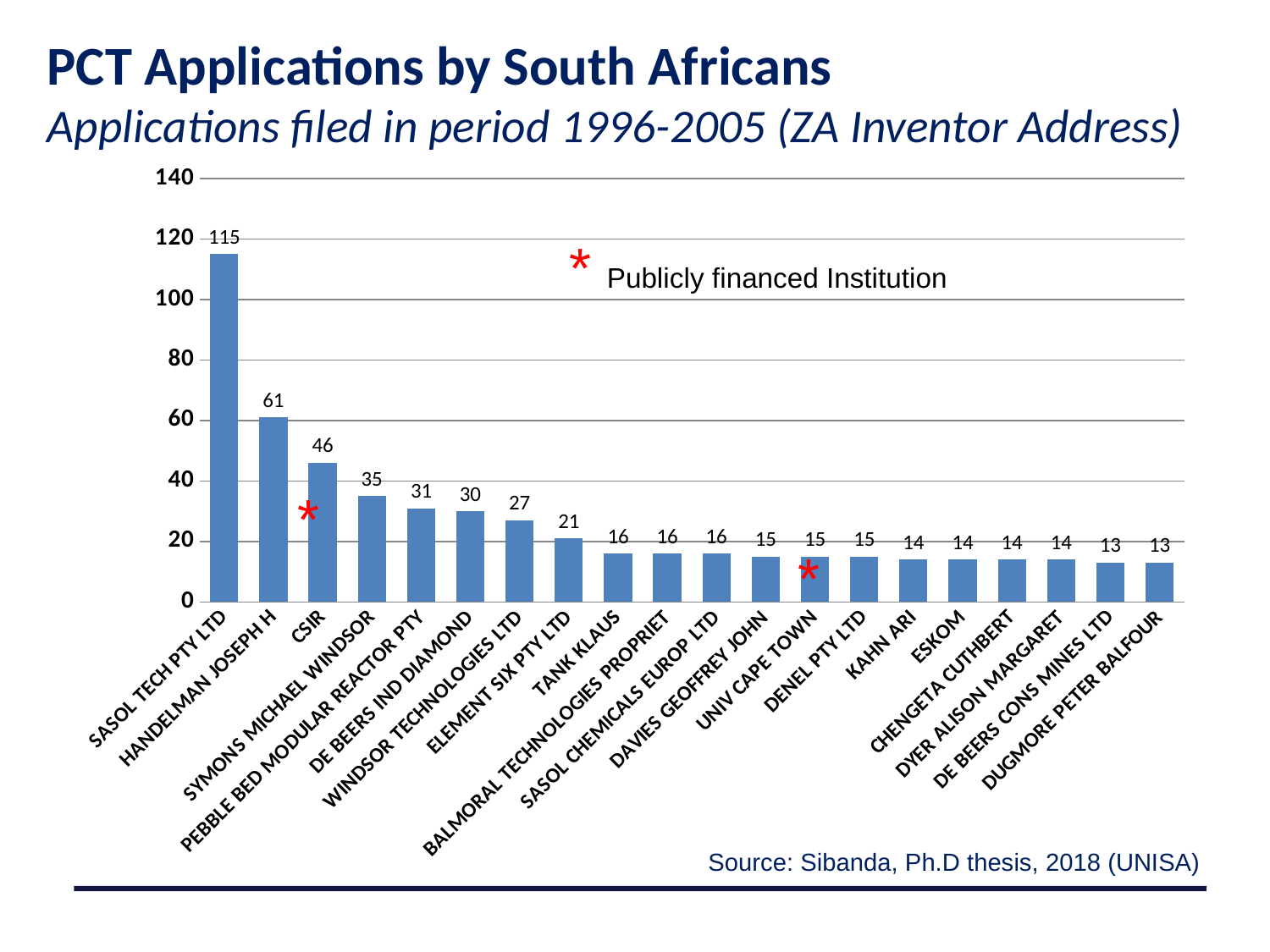

PCT Applications by South Africans
Applications filed in period 1996-2005 (ZA Inventor Address)

### Chart

| Category |  |
|---|---|
| SASOL TECH PTY LTD | 115.0 |
| HANDELMAN JOSEPH H | 61.0 |
| CSIR | 46.0 |
| SYMONS MICHAEL WINDSOR | 35.0 |
| PEBBLE BED MODULAR REACTOR PTY | 31.0 |
| DE BEERS IND DIAMOND | 30.0 |
| WINDSOR TECHNOLOGIES LTD | 27.0 |
| ELEMENT SIX PTY LTD | 21.0 |
| TANK KLAUS | 16.0 |
| BALMORAL TECHNOLOGIES PROPRIET | 16.0 |
| SASOL CHEMICALS EUROP LTD | 16.0 |
| DAVIES GEOFFREY JOHN | 15.0 |
| UNIV CAPE TOWN | 15.0 |
| DENEL PTY LTD | 15.0 |
| KAHN ARI | 14.0 |
| ESKOM | 14.0 |
| CHENGETA CUTHBERT | 14.0 |
| DYER ALISON MARGARET | 14.0 |
| DE BEERS CONS MINES LTD | 13.0 |
| DUGMORE PETER BALFOUR | 13.0 |
* Publicly financed Institution
*
*
Source: Sibanda, Ph.D thesis, 2018 (UNISA)